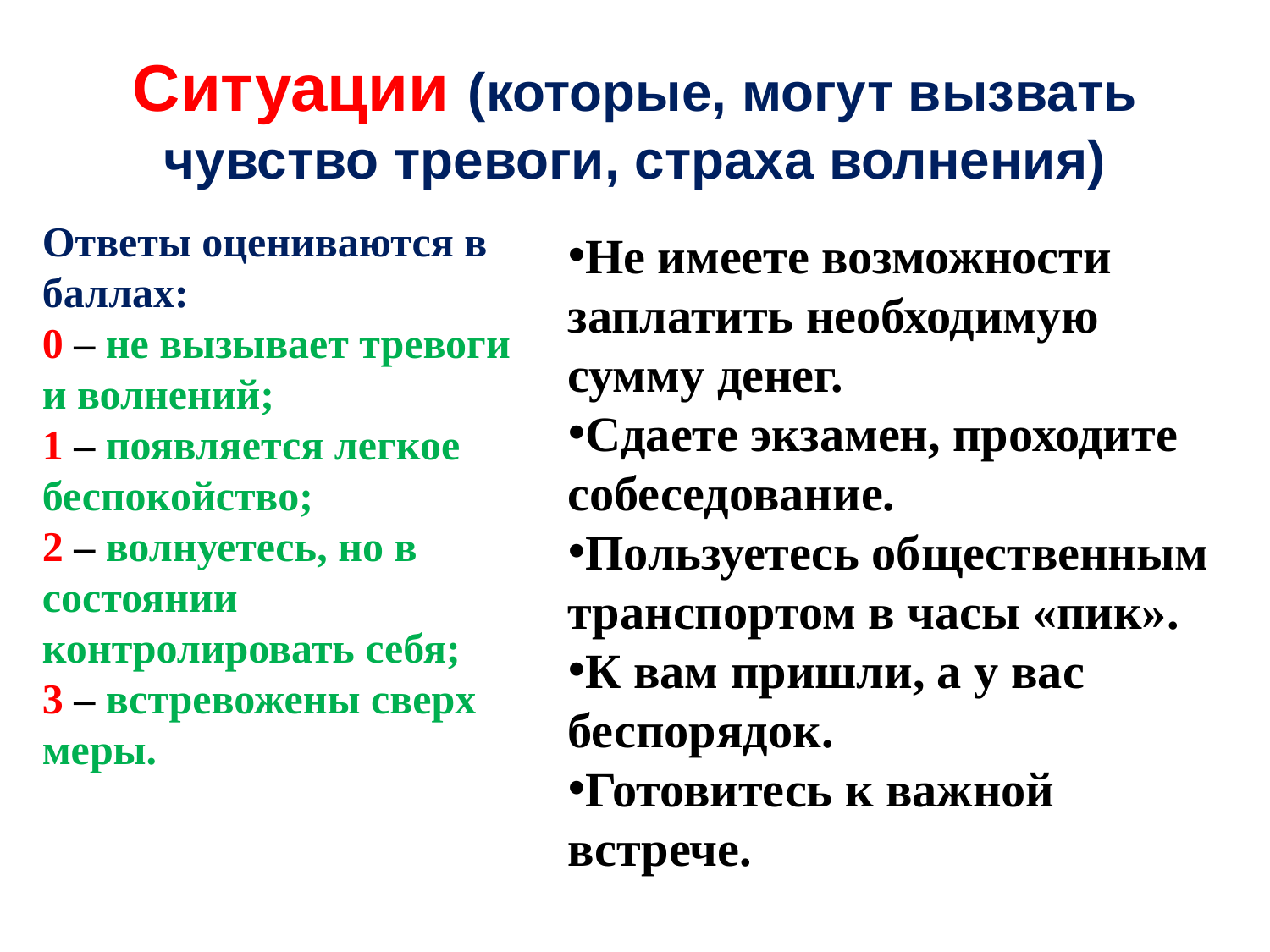

# Ситуации (которые, могут вызвать чувство тревоги, страха волнения)
Ответы оцениваются в баллах:
0 – не вызывает тревоги и волнений;
1 – появляется легкое беспокойство;
2 – волнуетесь, но в состоянии контролировать себя;
3 – встревожены сверх меры.

Не имеете возможности заплатить необходимую сумму денег.
Сдаете экзамен, проходите собеседование.
Пользуетесь общественным транспортом в часы «пик».
К вам пришли, а у вас беспорядок.
Готовитесь к важной встрече.